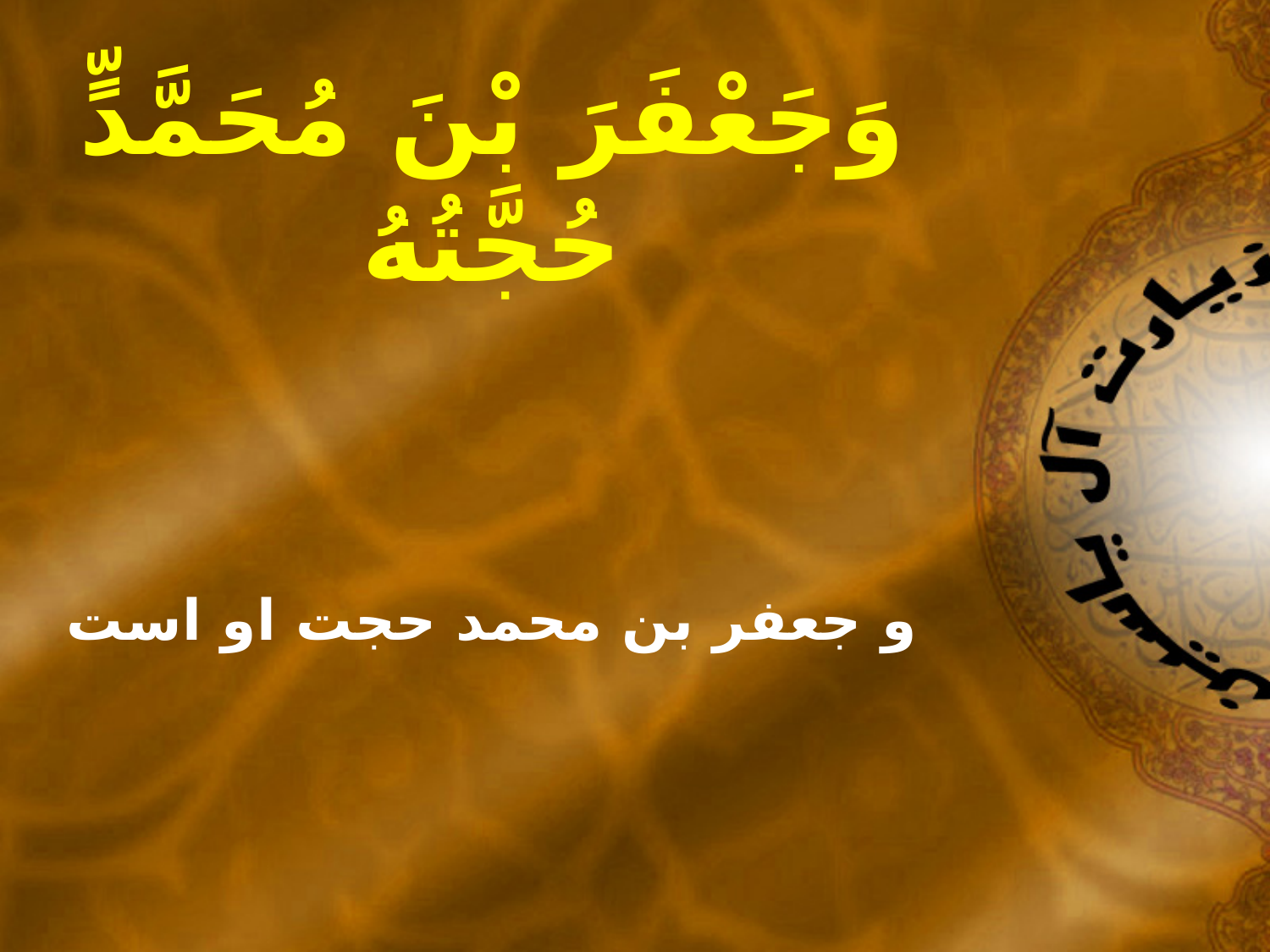

وَجَعْفَرَ بْنَ مُحَمَّدٍّ حُجَّتُهُ
و جعفر بن محمد حجت او است